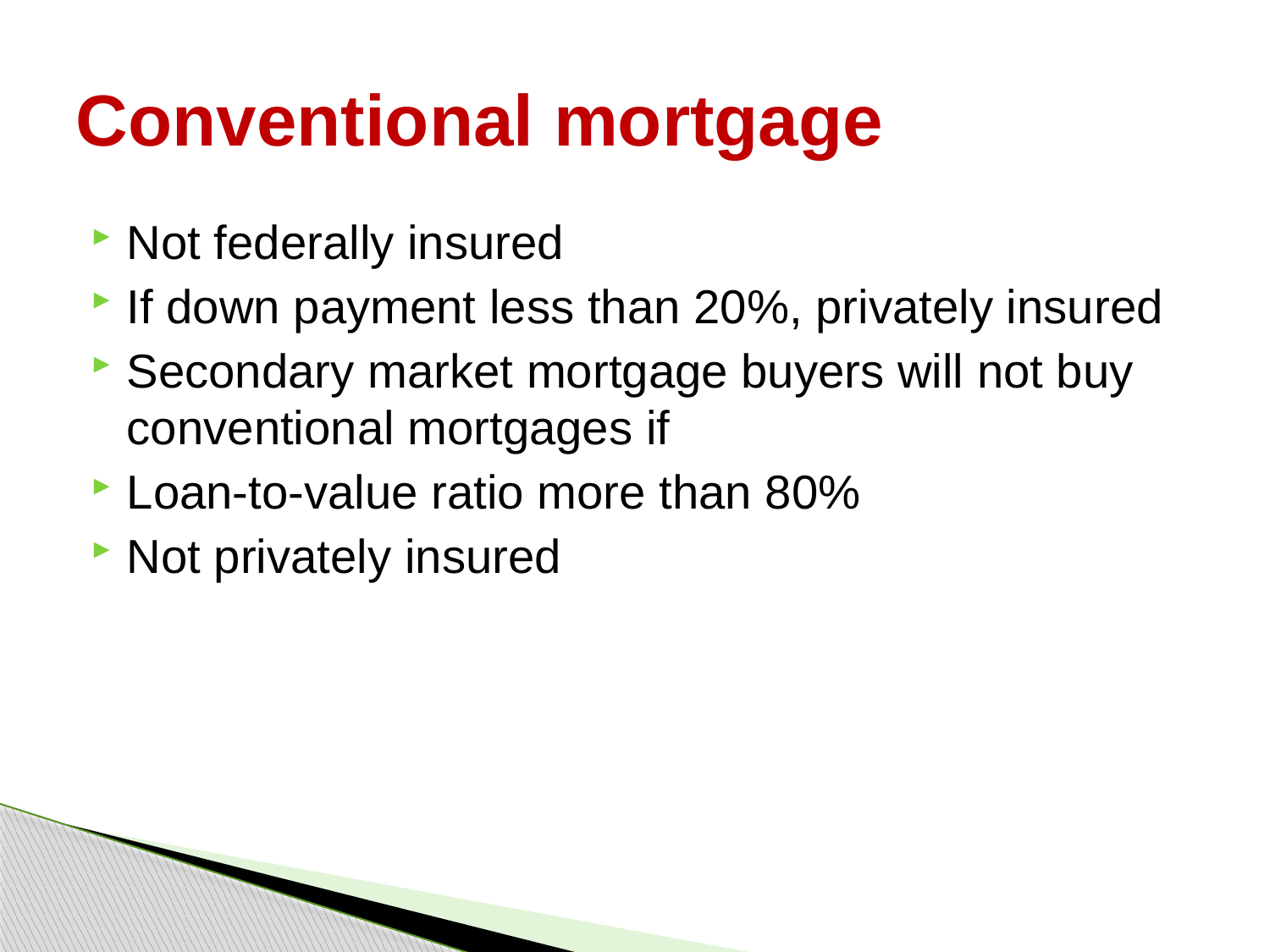

# Conventional mortgage
Not federally insured
If down payment less than 20%, privately insured
Secondary market mortgage buyers will not buy conventional mortgages if
Loan-to-value ratio more than 80%
Not privately insured